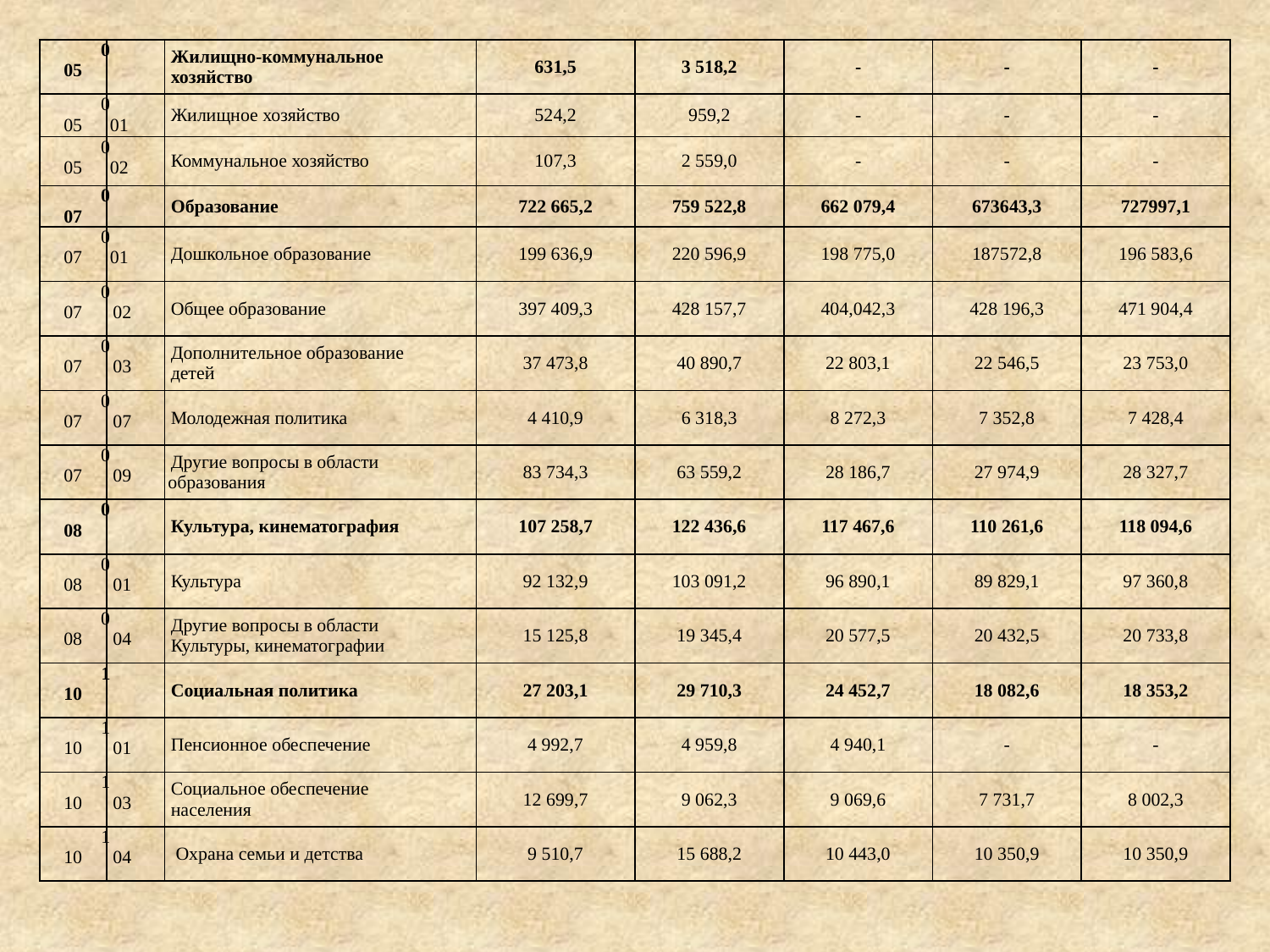

| 005 |  | Жилищно-коммунальное хозяйство | 631,5 | 3 518,2 | - | - | - |
| --- | --- | --- | --- | --- | --- | --- | --- |
| 005 | 01 | Жилищное хозяйство | 524,2 | 959,2 | - | - | - |
| 005 | 02 | Коммунальное хозяйство | 107,3 | 2 559,0 | - | - | - |
| 007 |  | Образование | 722 665,2 | 759 522,8 | 662 079,4 | 673643,3 | 727997,1 |
| 007 | 01 | Дошкольное образование | 199 636,9 | 220 596,9 | 198 775,0 | 187572,8 | 196 583,6 |
| 007 | 02 | Общее образование | 397 409,3 | 428 157,7 | 404,042,3 | 428 196,3 | 471 904,4 |
| 007 | 03 | Дополнительное образование детей | 37 473,8 | 40 890,7 | 22 803,1 | 22 546,5 | 23 753,0 |
| 007 | 07 | Молодежная политика | 4 410,9 | 6 318,3 | 8 272,3 | 7 352,8 | 7 428,4 |
| 007 | 09 | Другие вопросы в области образования | 83 734,3 | 63 559,2 | 28 186,7 | 27 974,9 | 28 327,7 |
| 008 |  | Культура, кинематография | 107 258,7 | 122 436,6 | 117 467,6 | 110 261,6 | 118 094,6 |
| 008 | 01 | Культура | 92 132,9 | 103 091,2 | 96 890,1 | 89 829,1 | 97 360,8 |
| 008 | 04 | Другие вопросы в области Культуры, кинематографии | 15 125,8 | 19 345,4 | 20 577,5 | 20 432,5 | 20 733,8 |
| 110 |  | Социальная политика | 27 203,1 | 29 710,3 | 24 452,7 | 18 082,6 | 18 353,2 |
| 110 | 01 | Пенсионное обеспечение | 4 992,7 | 4 959,8 | 4 940,1 | - | - |
| 110 | 03 | Социальное обеспечение населения | 12 699,7 | 9 062,3 | 9 069,6 | 7 731,7 | 8 002,3 |
| 110 | 04 | Охрана семьи и детства | 9 510,7 | 15 688,2 | 10 443,0 | 10 350,9 | 10 350,9 |